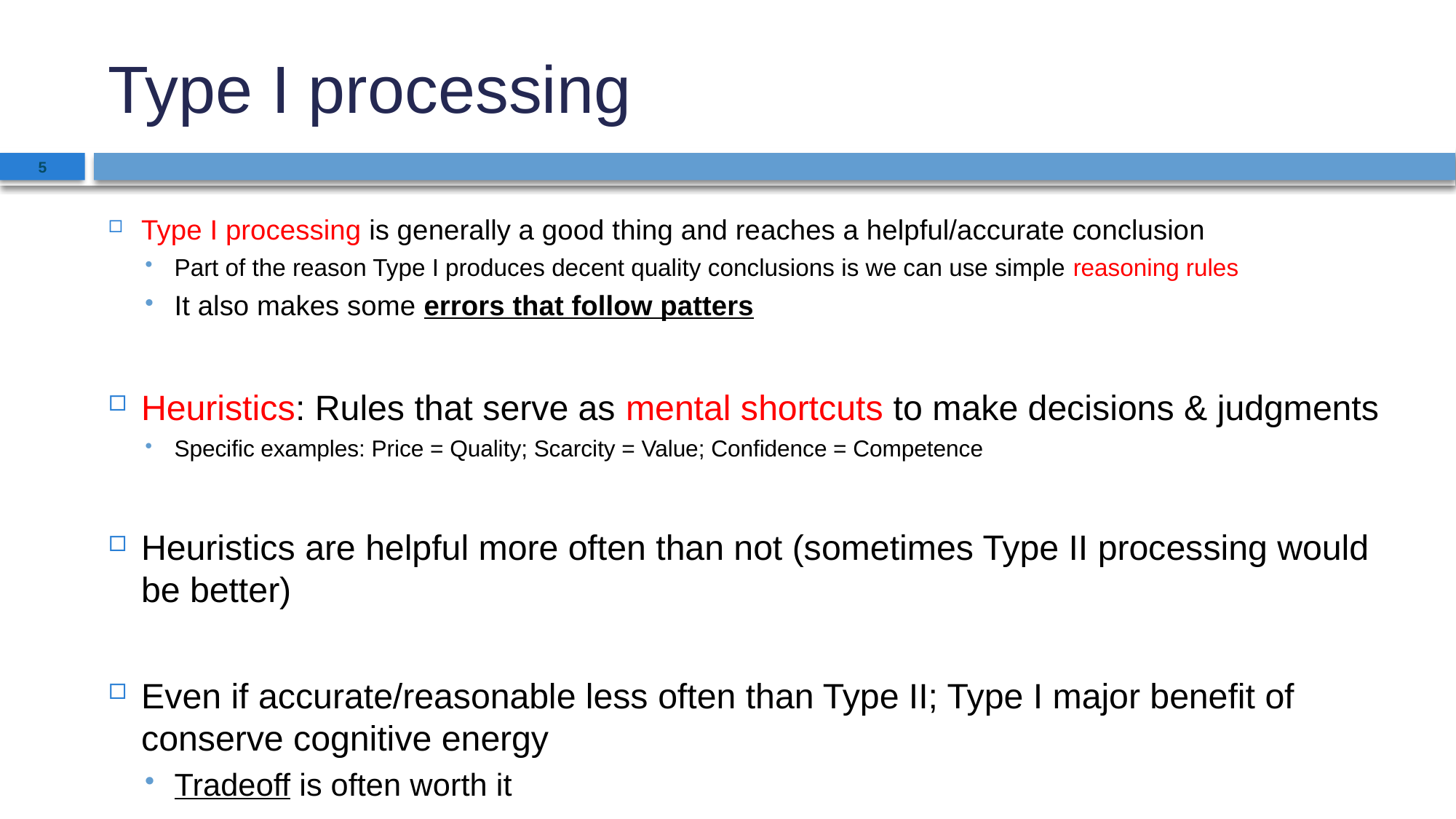

# Type I processing
5

Type I processing is generally a good thing and reaches a helpful/accurate conclusion
Part of the reason Type I produces decent quality conclusions is we can use simple reasoning rules
It also makes some errors that follow patters

Heuristics: Rules that serve as mental shortcuts to make decisions & judgments
Specific examples: Price = Quality; Scarcity = Value; Confidence = Competence

Heuristics are helpful more often than not (sometimes Type II processing would be better)

Even if accurate/reasonable less often than Type II; Type I major benefit of conserve cognitive energy
Tradeoff is often worth it